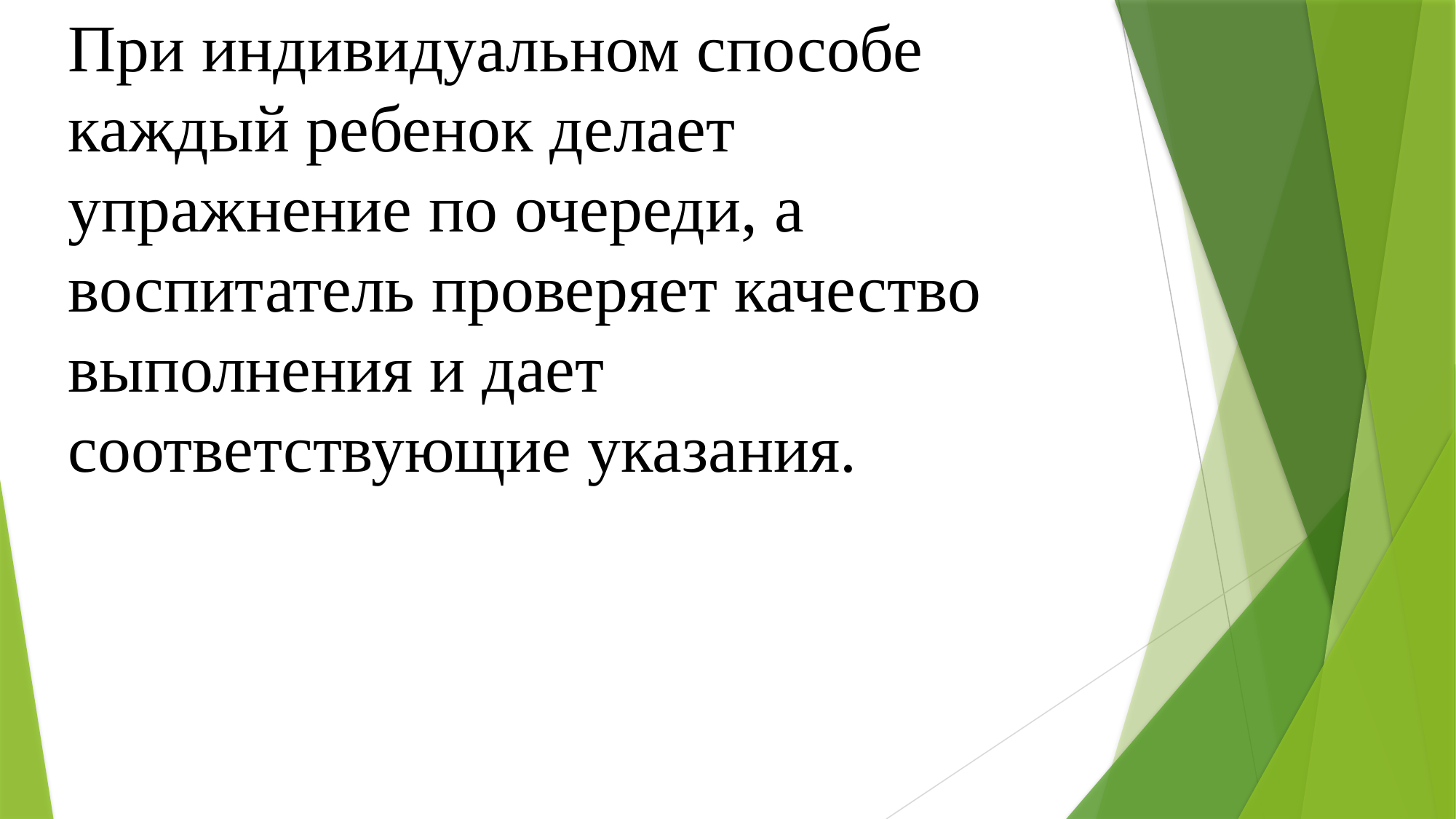

При индивидуальном способе каждый ребенок делает упражнение по очереди, а воспитатель проверяет качество выполнения и дает соответствующие указания.